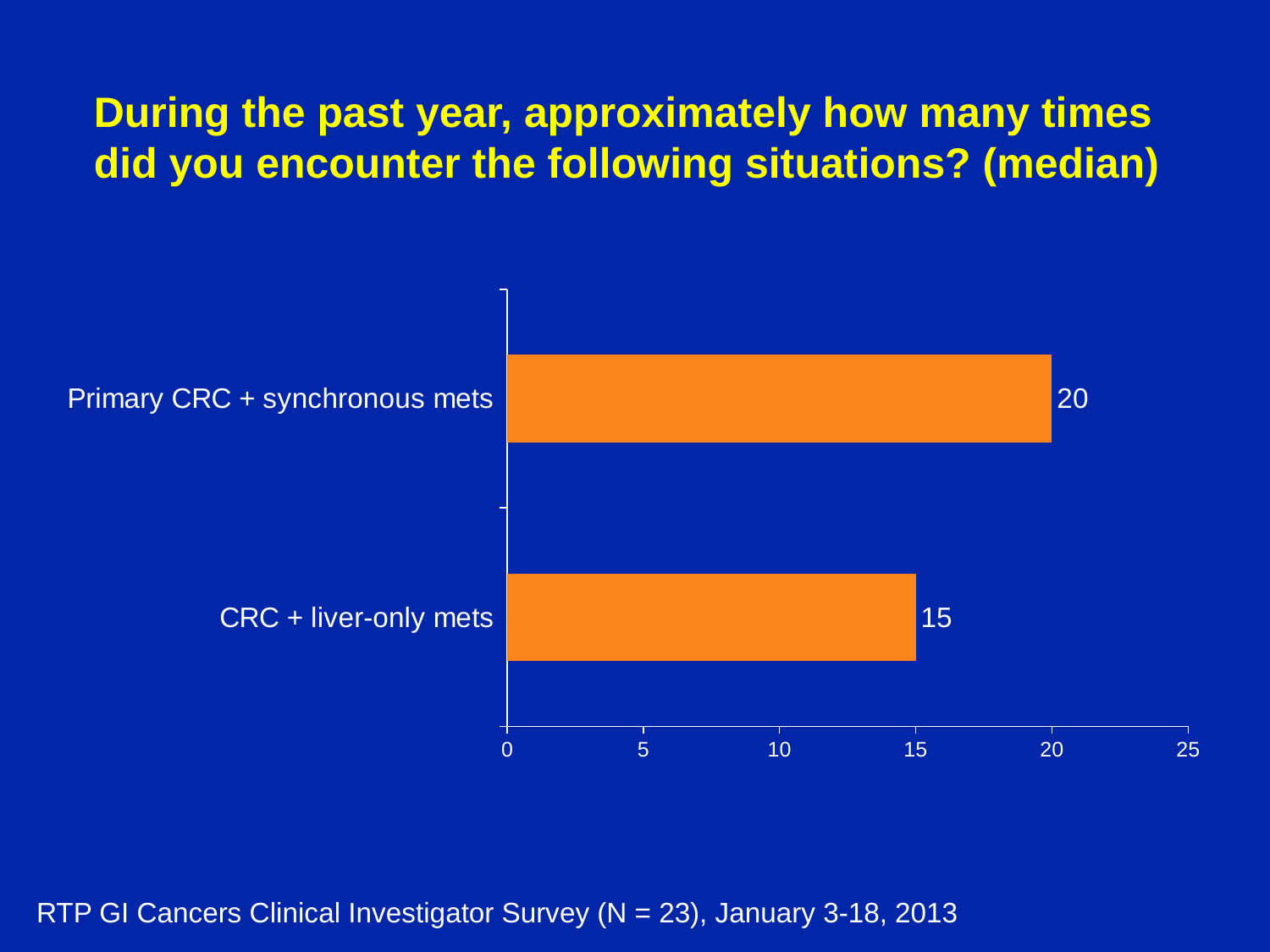

# During the past year, approximately how many times did you encounter the following situations? (median)

### Chart

| Category | Series 1 |
|---|---|
| CRC + liver-only mets | 15.0 |
| Primary CRC + synchronous mets | 20.0 |
RTP GI Cancers Clinical Investigator Survey (N = 23), January 3-18, 2013